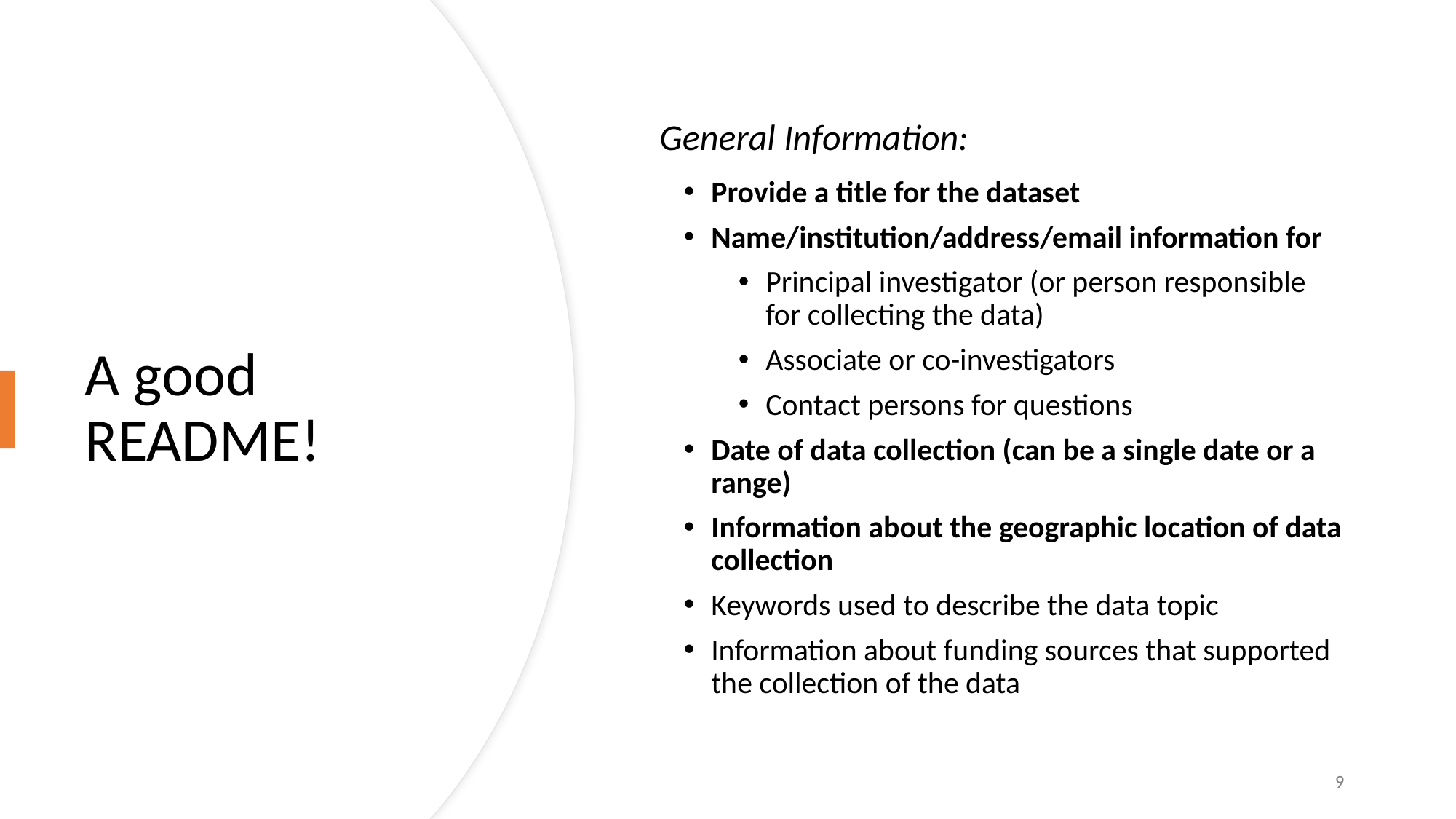

General Information:
Provide a title for the dataset
Name/institution/address/email information for
Principal investigator (or person responsible for collecting the data)
Associate or co-investigators
Contact persons for questions
Date of data collection (can be a single date or a range)
Information about the geographic location of data collection
Keywords used to describe the data topic
Information about funding sources that supported the collection of the data
A good README!

9